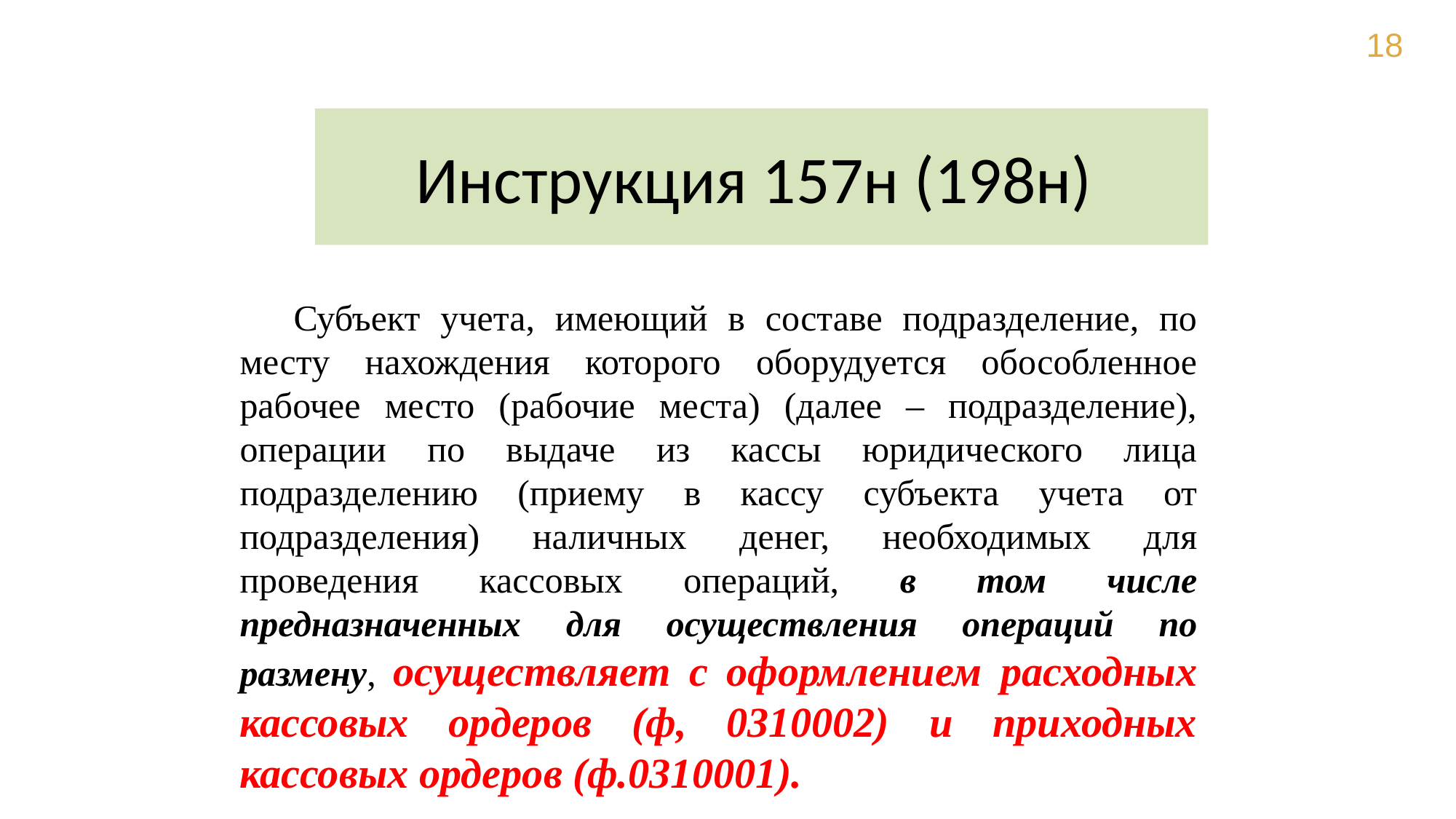

Инструкция 157н (198н)
Субъект учета, имеющий в составе подразделение, по месту нахождения которого оборудуется обособленное рабочее место (рабочие места) (далее – подразделение), операции по выдаче из кассы юридического лица подразделению (приему в кассу субъекта учета от подразделения) наличных денег, необходимых для проведения кассовых операций, в том числе предназначенных для осуществления операций по размену, осуществляет с оформлением расходных кассовых ордеров (ф, 0310002) и приходных кассовых ордеров (ф.0310001).